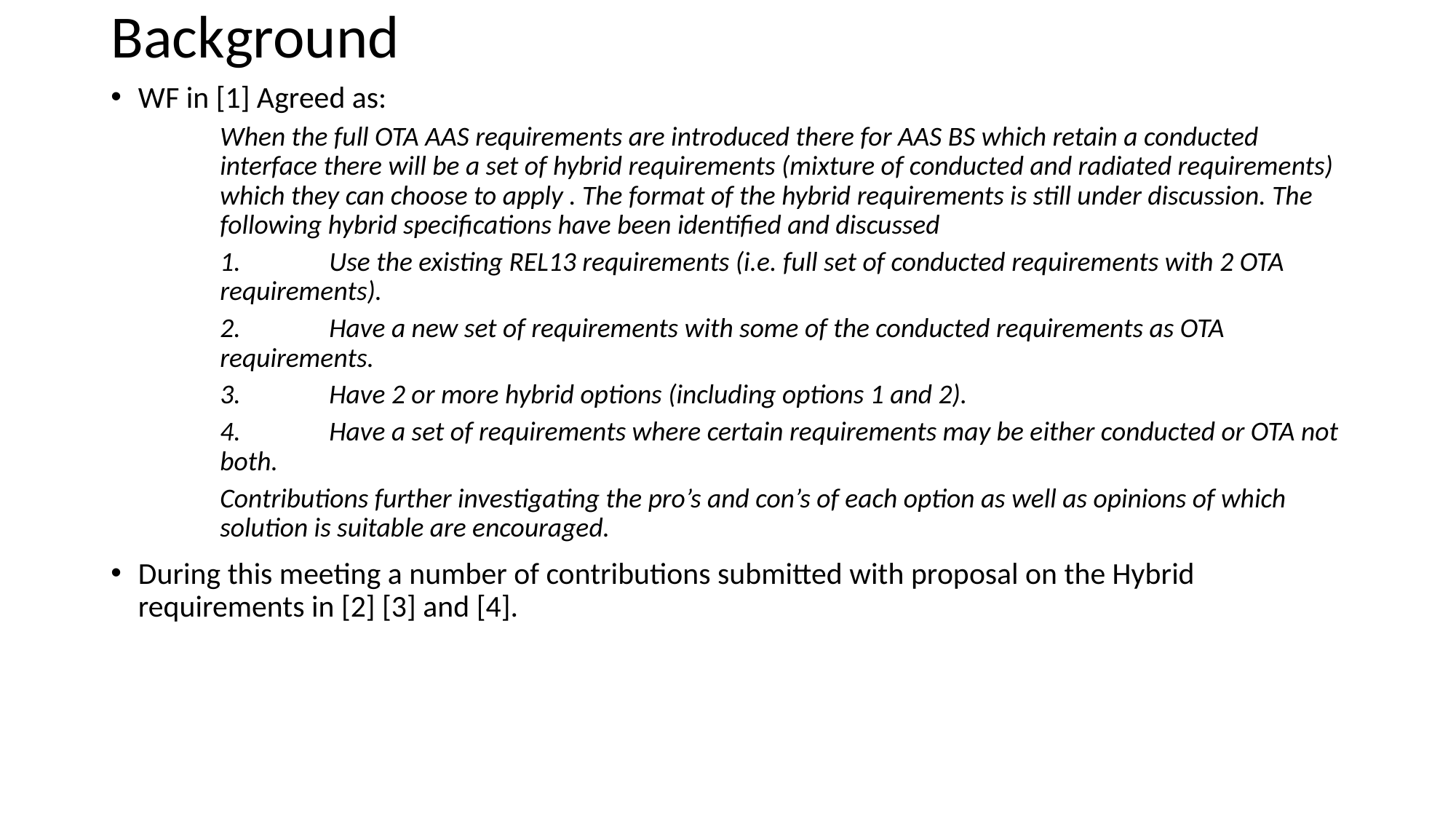

# Background
WF in [1] Agreed as:
When the full OTA AAS requirements are introduced there for AAS BS which retain a conducted interface there will be a set of hybrid requirements (mixture of conducted and radiated requirements)  which they can choose to apply . The format of the hybrid requirements is still under discussion. The following hybrid specifications have been identified and discussed
1.	Use the existing REL13 requirements (i.e. full set of conducted requirements with 2 OTA requirements).
2.	Have a new set of requirements with some of the conducted requirements as OTA requirements.
3.	Have 2 or more hybrid options (including options 1 and 2).
4.	Have a set of requirements where certain requirements may be either conducted or OTA not both.
Contributions further investigating the pro’s and con’s of each option as well as opinions of which solution is suitable are encouraged.
During this meeting a number of contributions submitted with proposal on the Hybrid requirements in [2] [3] and [4].